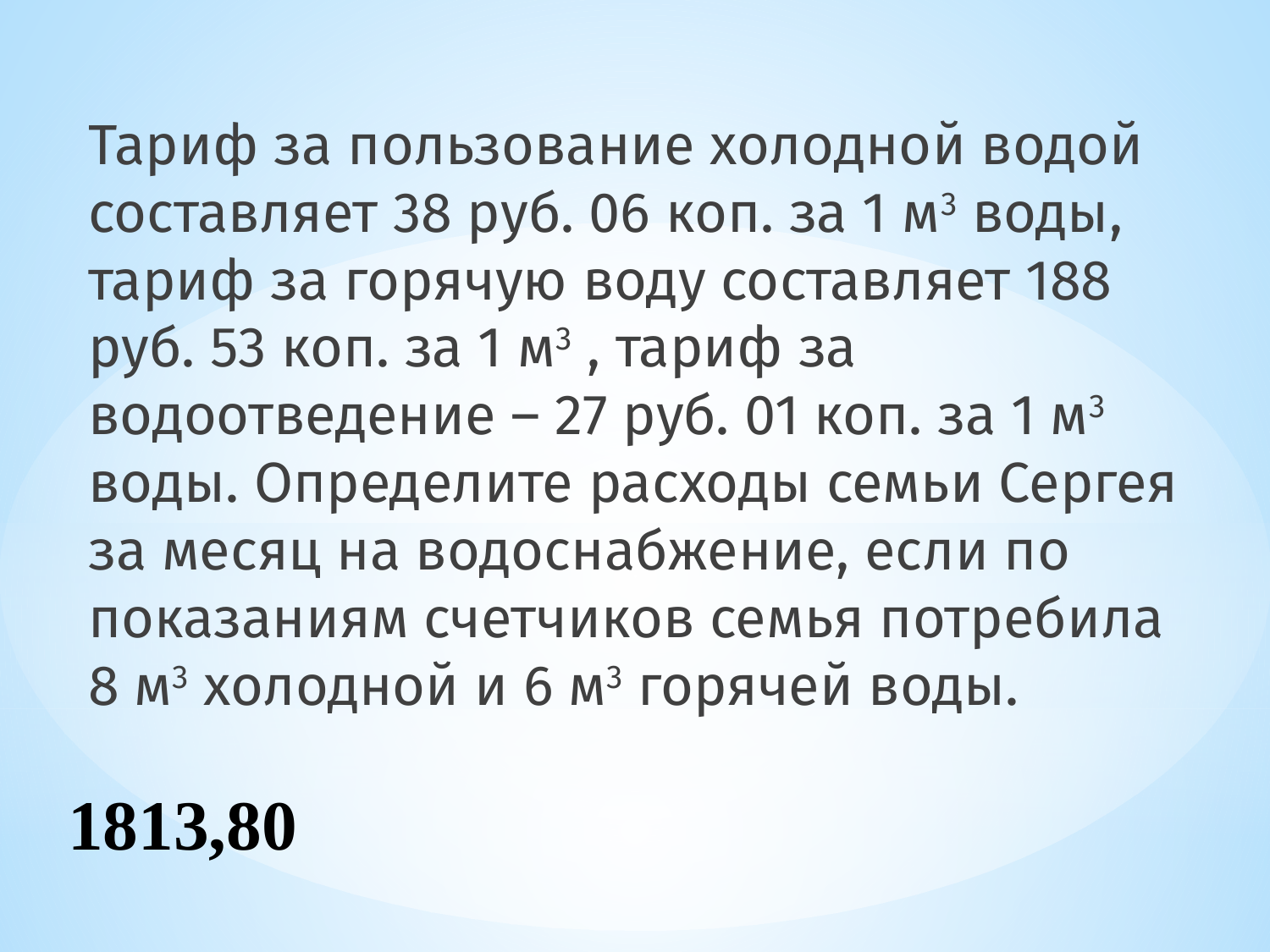

Тариф за пользование холодной водой составляет 38 руб. 06 коп. за 1 м3 воды, тариф за горячую воду составляет 188 руб. 53 коп. за 1 м3 , тариф за водоотведение – 27 руб. 01 коп. за 1 м3 воды. Определите расходы семьи Сергея за месяц на водоснабжение, если по показаниям счетчиков семья потребила 8 м3 холодной и 6 м3 горячей воды.
# 1813,80